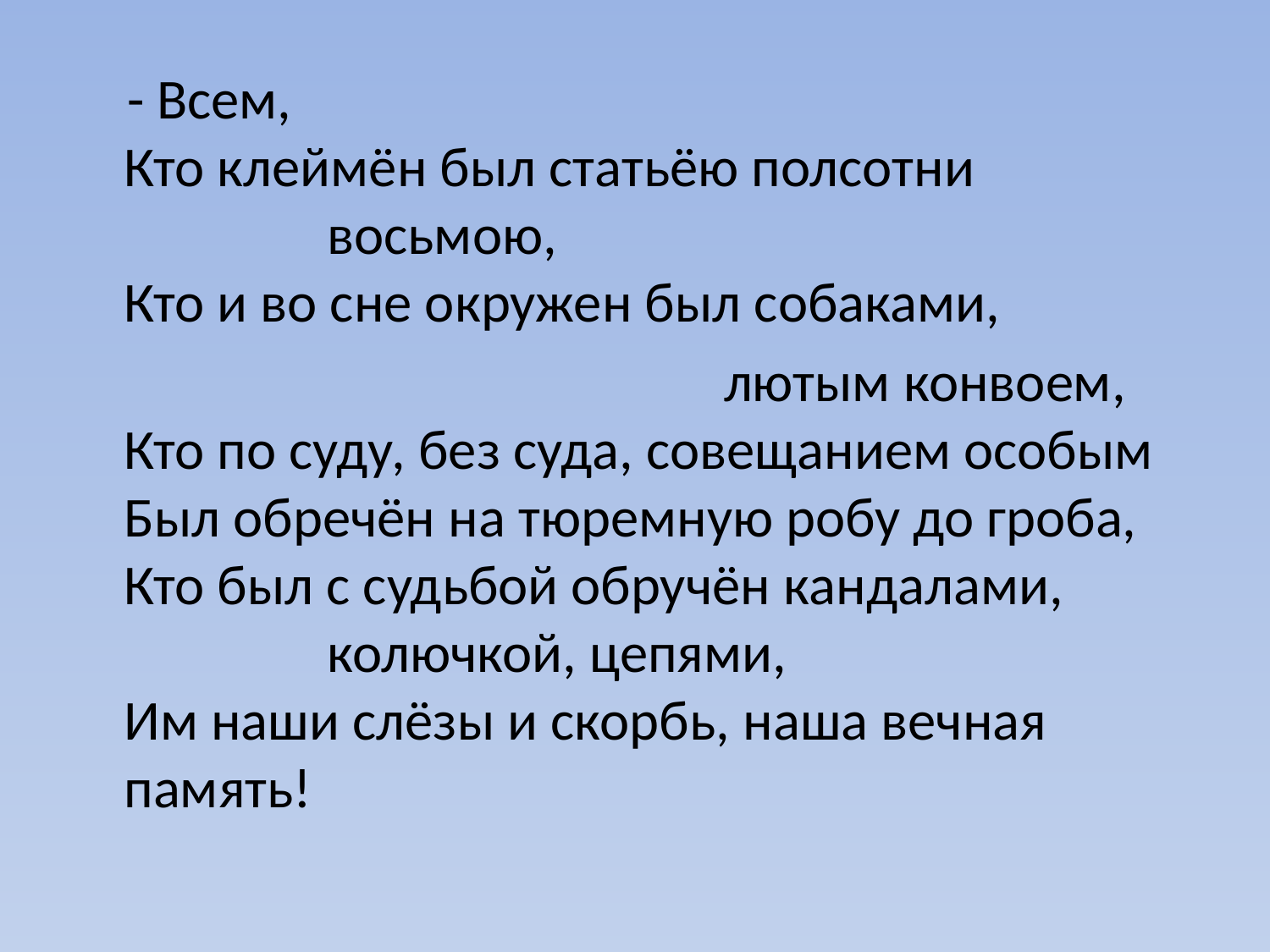

- Всем,
Кто клеймён был статьёю полсотни                                  восьмою,
Кто и во сне окружен был собаками,
                                                   лютым конвоем,
Кто по суду, без суда, совещанием особым
Был обречён на тюремную робу до гроба,
Кто был с судьбой обручён кандалами,                           колючкой, цепями,
Им наши слёзы и скорбь, наша вечная память!